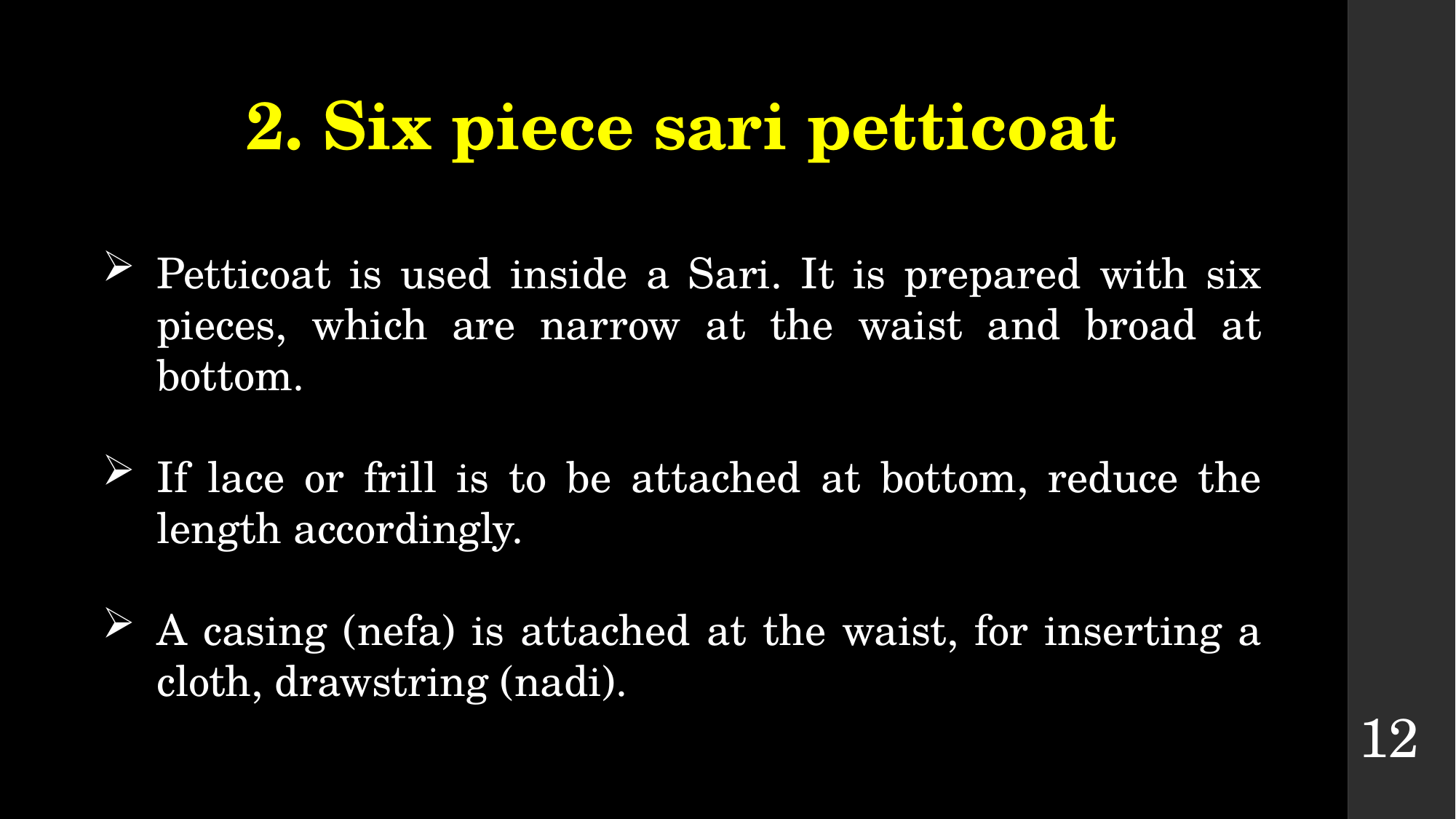

# 2. Six piece sari petticoat
Petticoat is used inside a Sari. It is prepared with six pieces, which are narrow at the waist and broad at bottom.

If lace or frill is to be attached at bottom, reduce the length accordingly.

A casing (nefa) is attached at the waist, for inserting a cloth, drawstring (nadi).
12